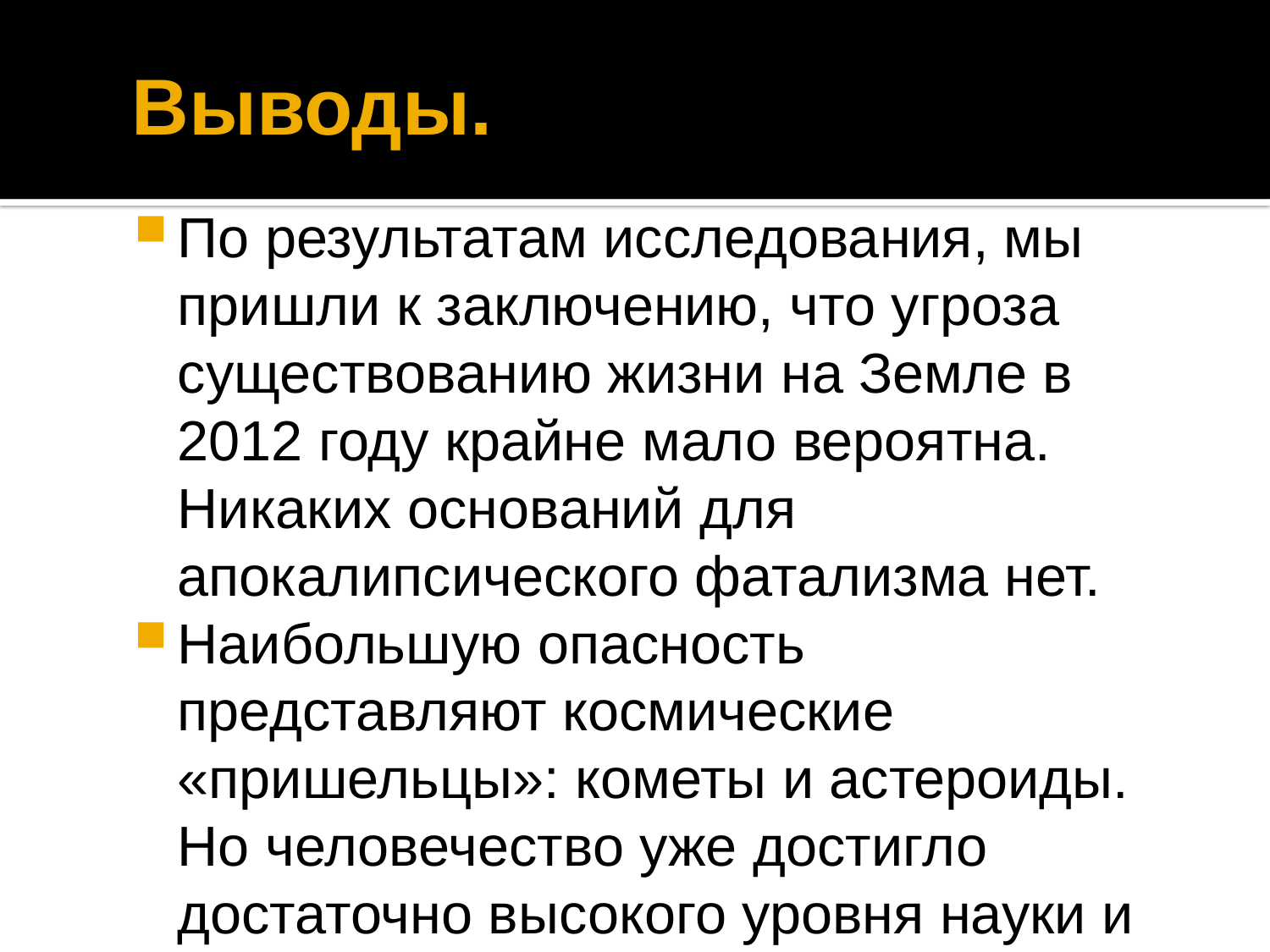

# Выводы.
По результатам исследования, мы пришли к заключению, что угроза существованию жизни на Земле в 2012 году крайне мало вероятна.  Никаких оснований для апокалипсического фатализма нет.
Наибольшую опасность представляют космические «пришельцы»: кометы и астероиды. Но человечество уже достигло достаточно высокого уровня науки и технологии, чтобы предугадать опасность.